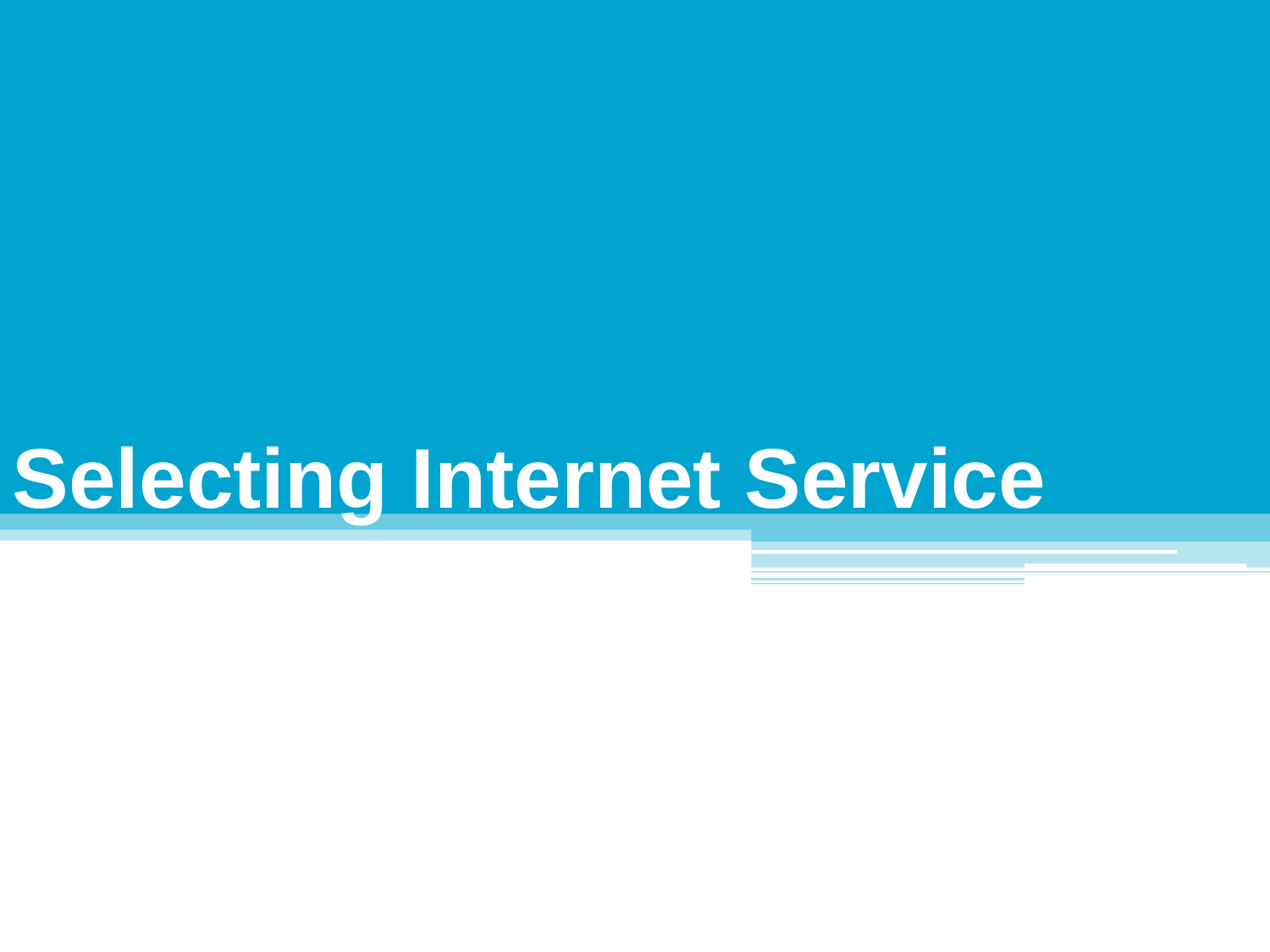

# Searching through ads
Selecting Internet Service